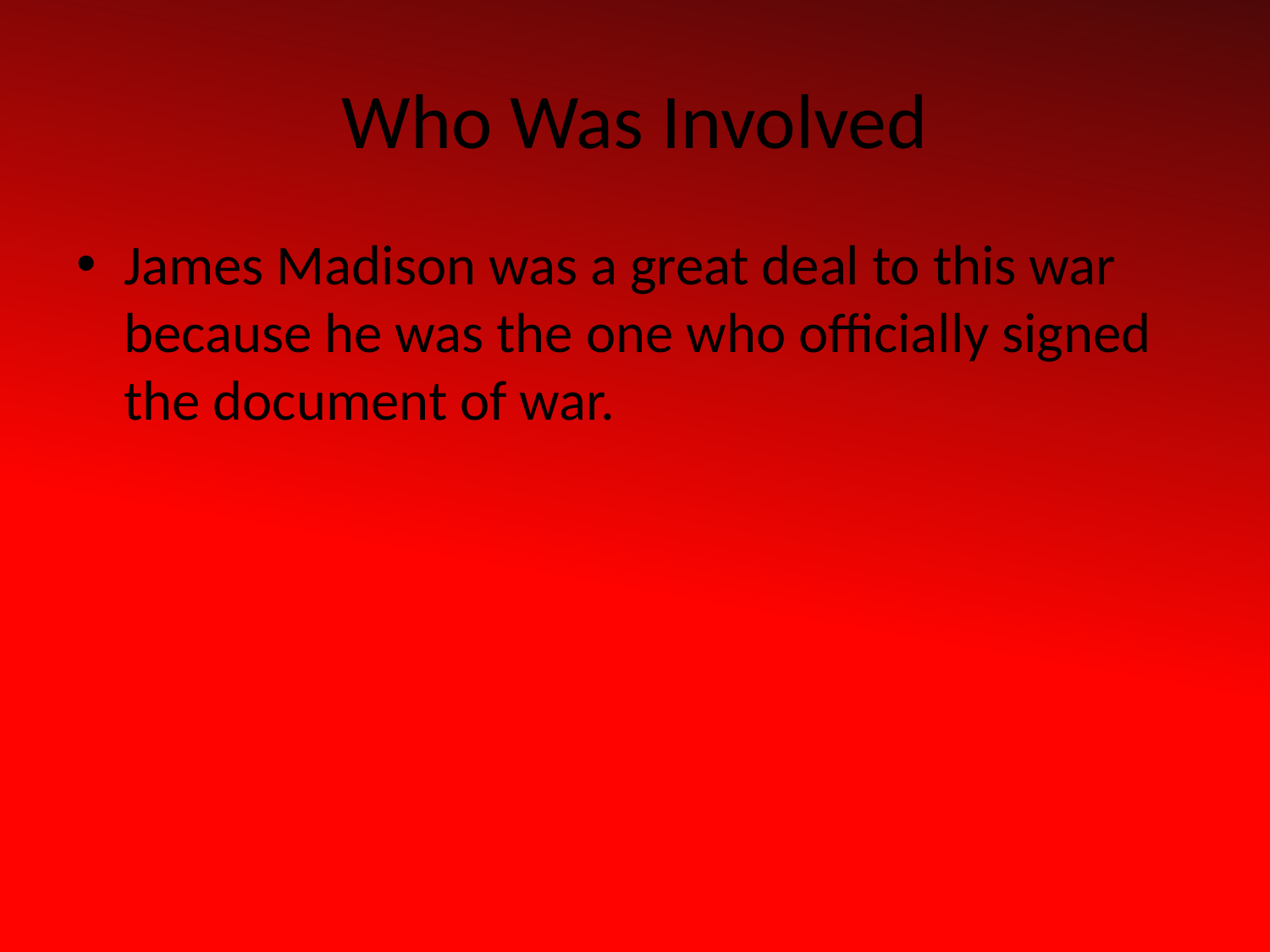

# Who Was Involved
James Madison was a great deal to this war because he was the one who officially signed the document of war.